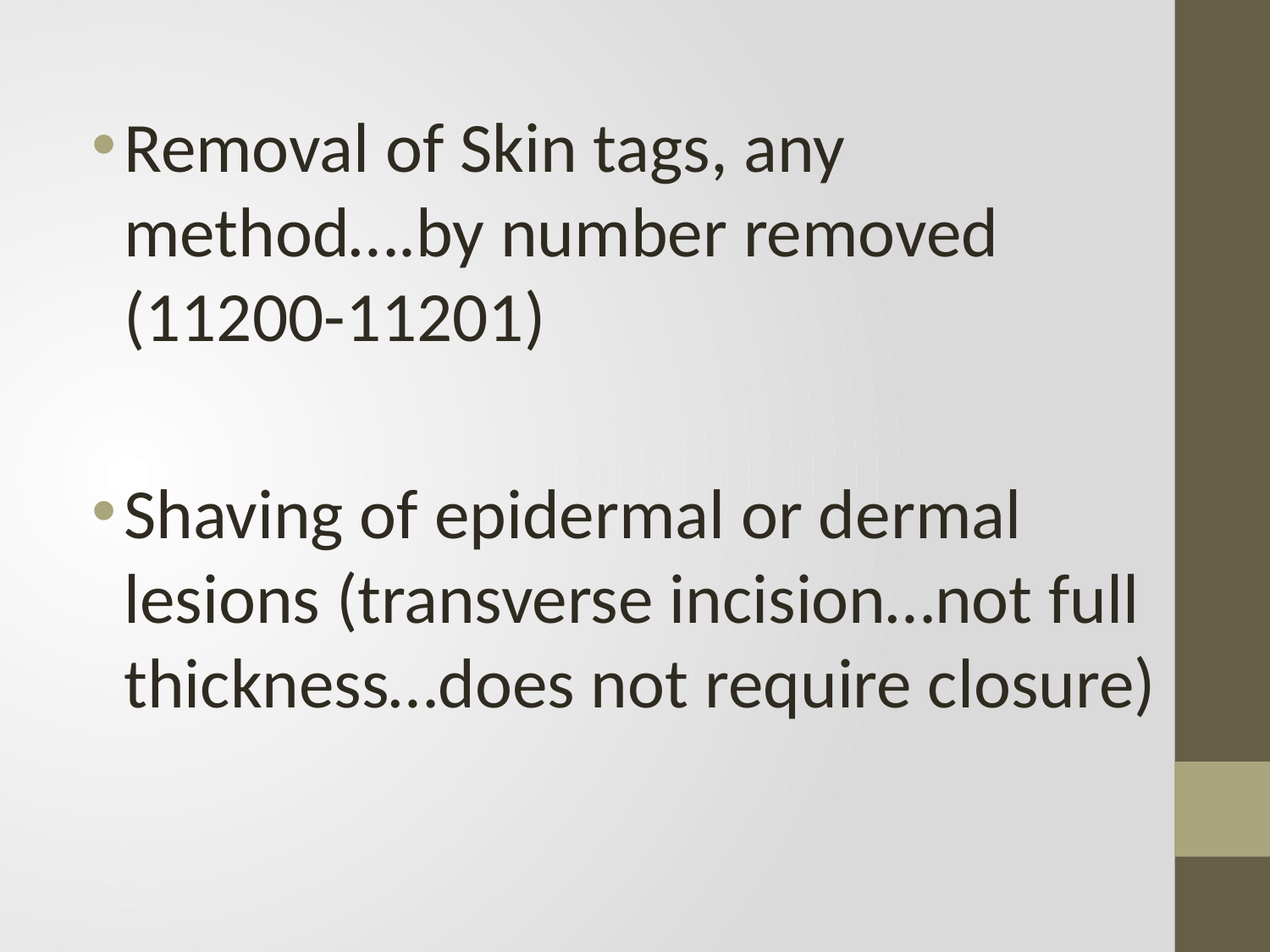

Removal of Skin tags, any method….by number removed (11200-11201)

Shaving of epidermal or dermal lesions (transverse incision…not full thickness…does not require closure)